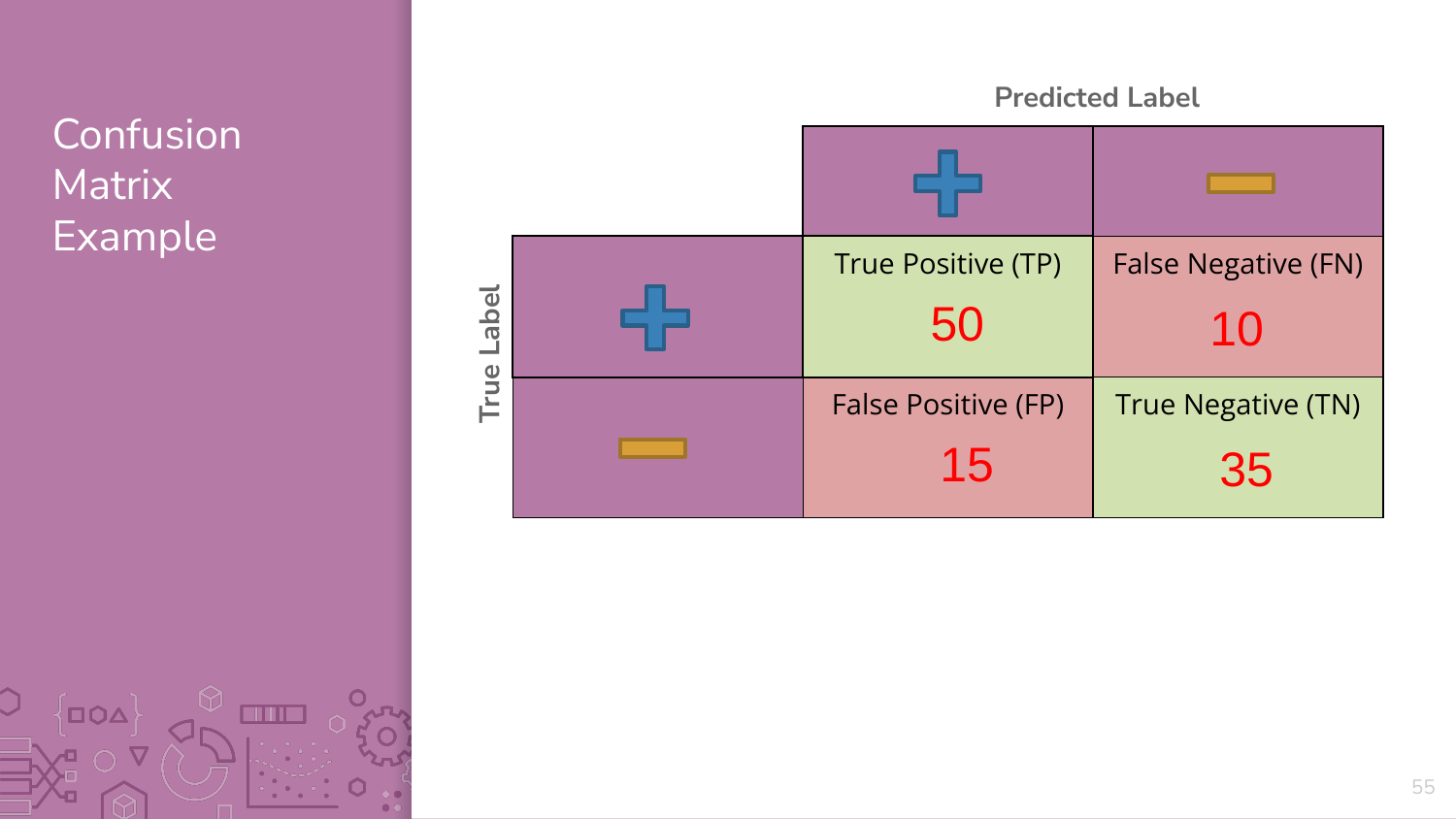

Predicted Label
# Confusion Matrix Example
|  |  |  |
| --- | --- | --- |
|  | True Positive (TP) | False Negative (FN) |
|  | False Positive (FP) | True Negative (TN) |

50

10
True Label
15
35

55